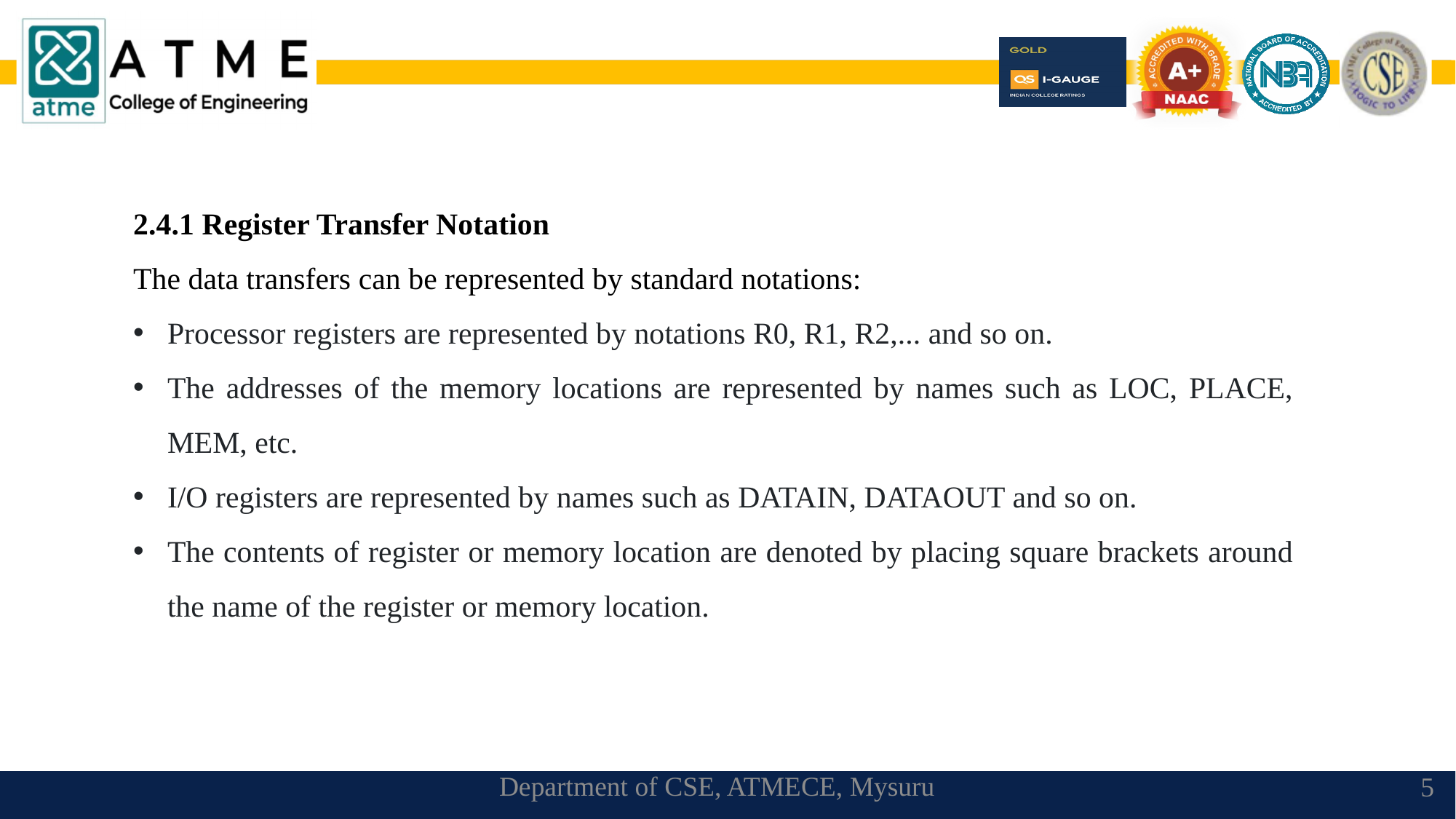

2.4.1 Register Transfer Notation
The data transfers can be represented by standard notations:
Processor registers are represented by notations R0, R1, R2,... and so on.
The addresses of the memory locations are represented by names such as LOC, PLACE, MEM, etc.
I/O registers are represented by names such as DATAIN, DATAOUT and so on.
The contents of register or memory location are denoted by placing square brackets around the name of the register or memory location.

Department of CSE, ATMECE, Mysuru
5